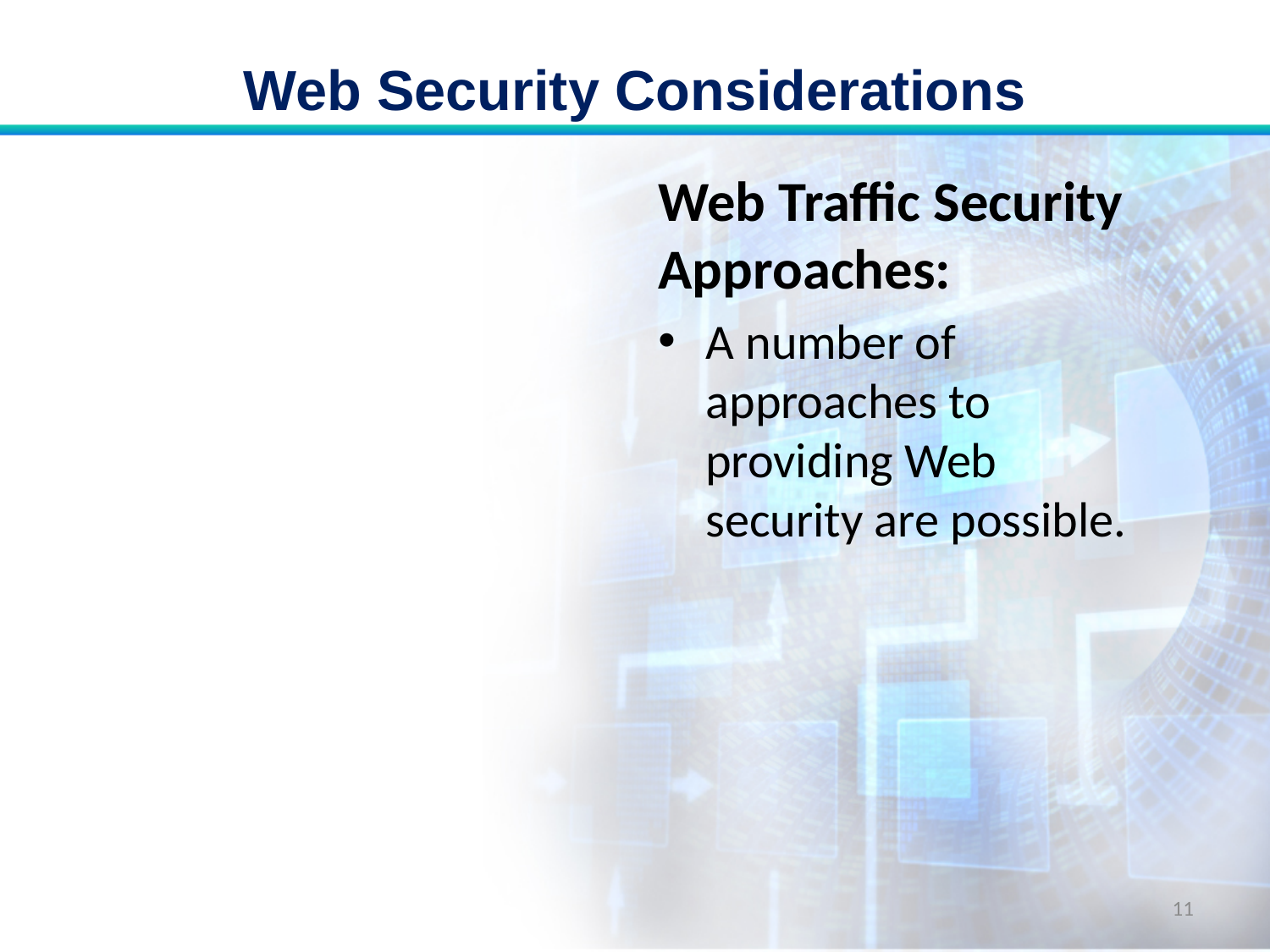

# Web Security Considerations
Web Traffic Security Approaches:
A number of approaches to providing Web security are possible.
11